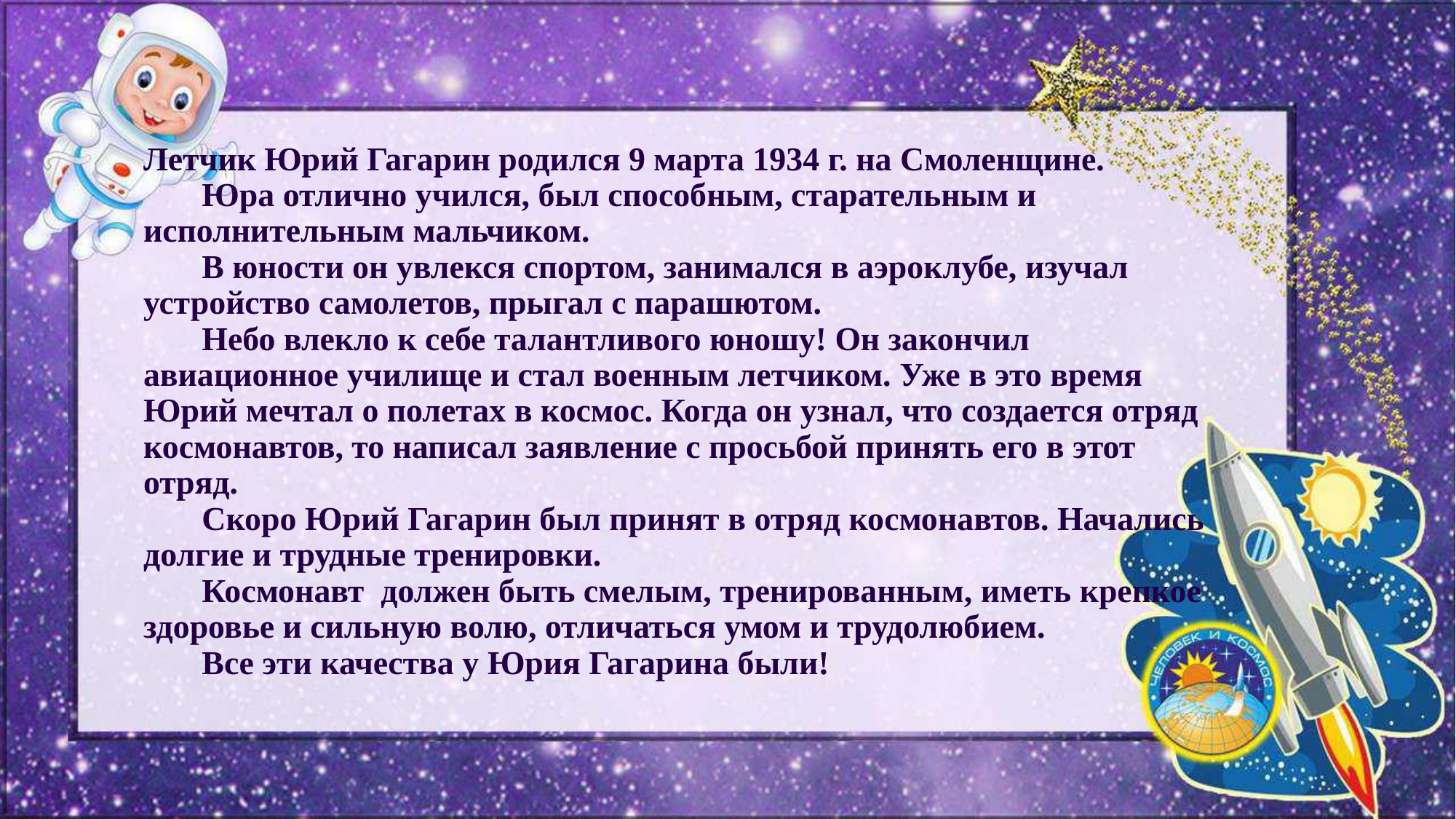

# Летчик Юрий Гагарин родился 9 марта 1934 г. на Смоленщине.        Юра отлично учился, был способным, старательным и исполнительным мальчиком.        В юности он увлекся спортом, занимался в аэроклубе, изучал устройство самолетов, прыгал с парашютом.        Небо влекло к себе талантливого юношу! Он закончил авиационное училище и стал военным летчиком. Уже в это время Юрий мечтал о полетах в космос. Когда он узнал, что создается отряд космонавтов, то написал заявление с просьбой принять его в этот отряд.        Скоро Юрий Гагарин был принят в отряд космонавтов. Начались долгие и трудные тренировки.        Космонавт  должен быть смелым, тренированным, иметь крепкое здоровье и сильную волю, отличаться умом и трудолюбием.        Все эти качества у Юрия Гагарина были!